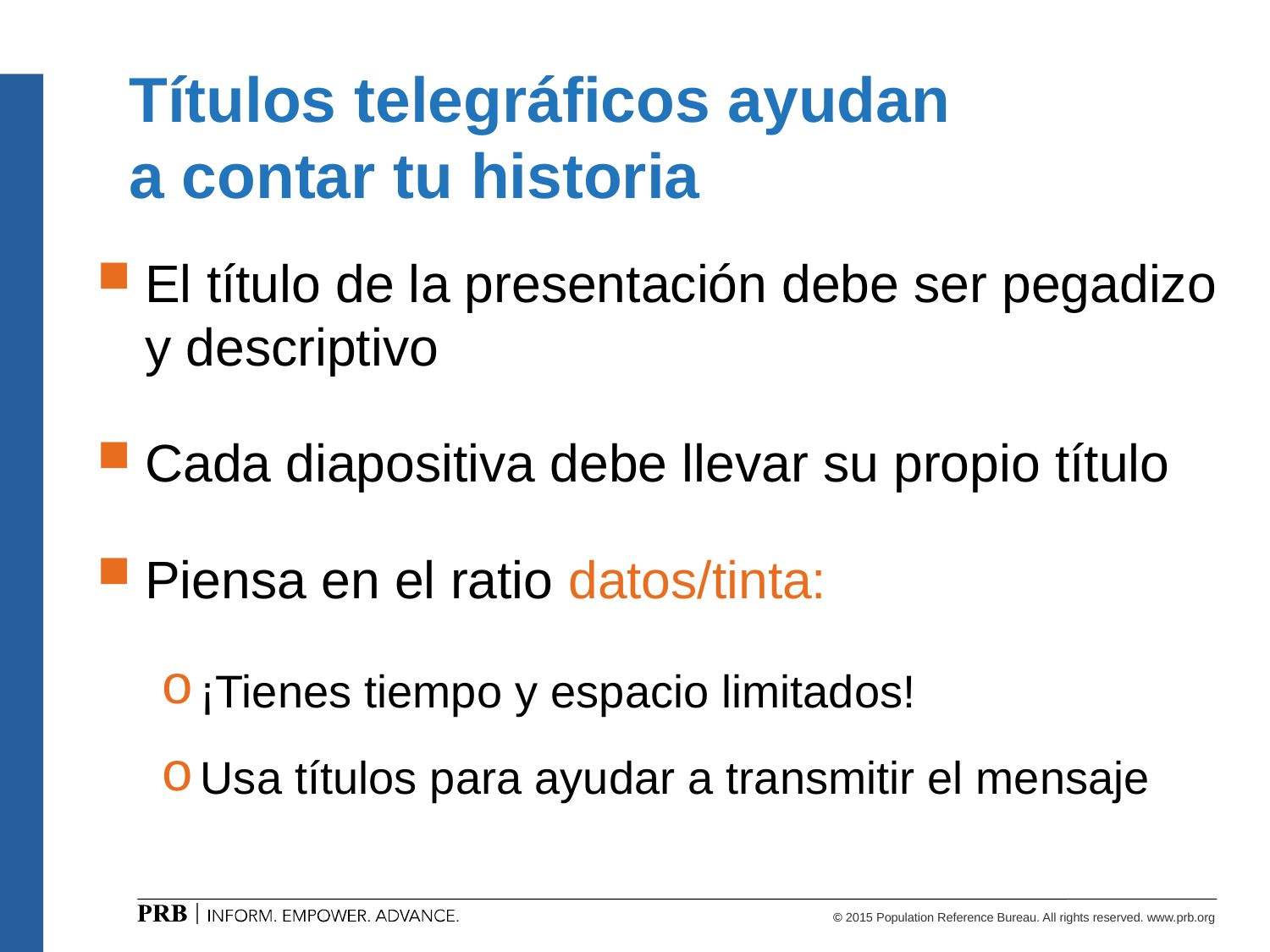

# Títulos telegráficos ayudan a contar tu historia
El título de la presentación debe ser pegadizo y descriptivo
Cada diapositiva debe llevar su propio título
Piensa en el ratio datos/tinta:
¡Tienes tiempo y espacio limitados!
Usa títulos para ayudar a transmitir el mensaje